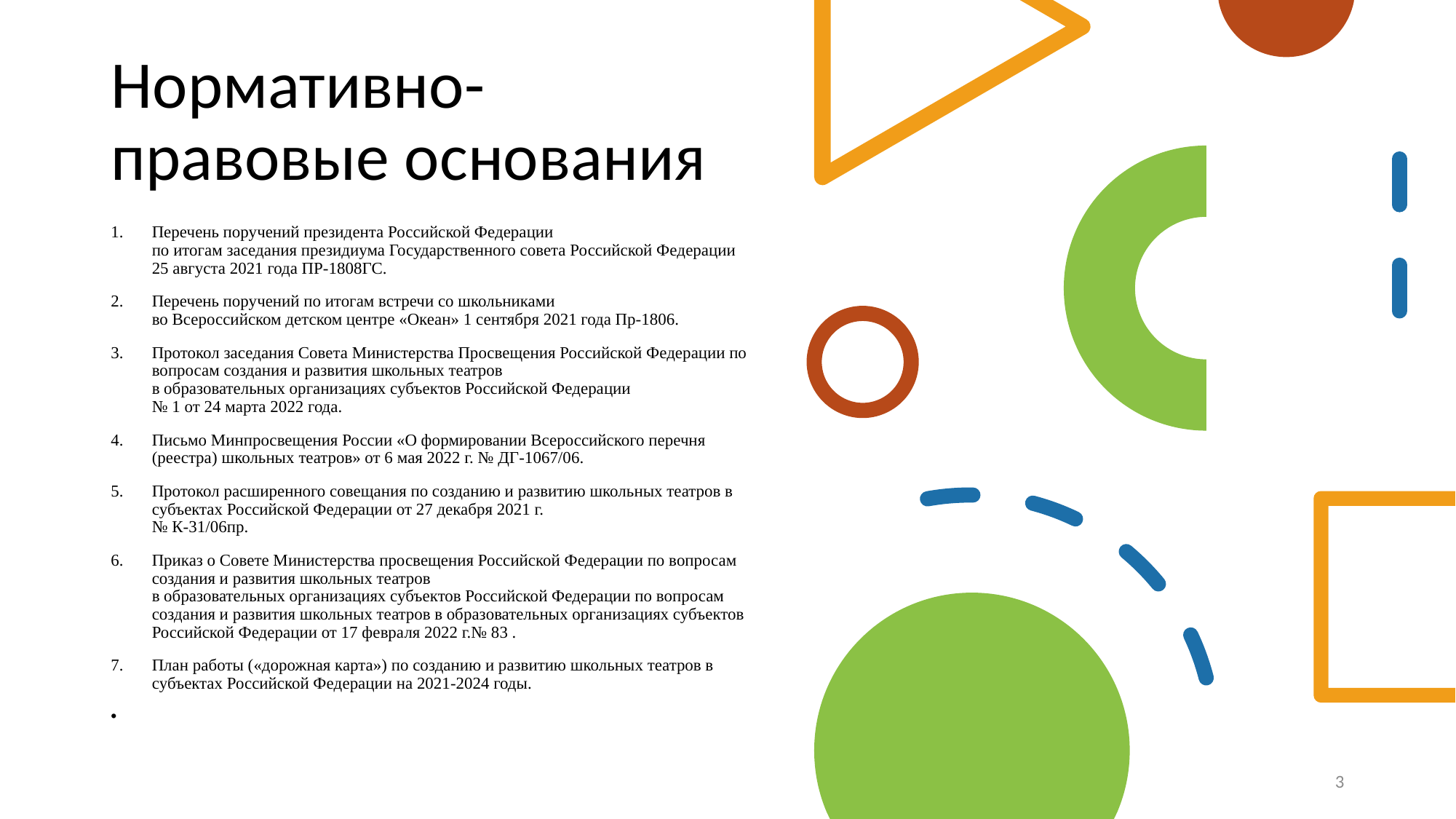

# Нормативно-правовые основания

Перечень поручений президента Российской Федерации
по итогам заседания президиума Государственного совета Российской Федерации 25 августа 2021 года ПР-1808ГС.
Перечень поручений по итогам встречи со школьниками
во Всероссийском детском центре «Океан» 1 сентября 2021 года Пр-1806.
Протокол заседания Совета Министерства Просвещения Российской Федерации по вопросам создания и развития школьных театров
в образовательных организациях субъектов Российской Федерации
№ 1 от 24 марта 2022 года.
Письмо Минпросвещения России «О формировании Всероссийского перечня (реестра) школьных театров» от 6 мая 2022 г. № ДГ-1067/06.
Протокол расширенного совещания по созданию и развитию школьных театров в субъектах Российской Федерации от 27 декабря 2021 г.
№ К-31/06пр.
Приказ о Совете Министерства просвещения Российской Федерации по вопросам создания и развития школьных театров
в образовательных организациях субъектов Российской Федерации по вопросам создания и развития школьных театров в образовательных организациях субъектов Российской Федерации от 17 февраля 2022 г.№ 83 .
План работы («дорожная карта») по созданию и развитию школьных театров в субъектах Российской Федерации на 2021-2024 годы.

3